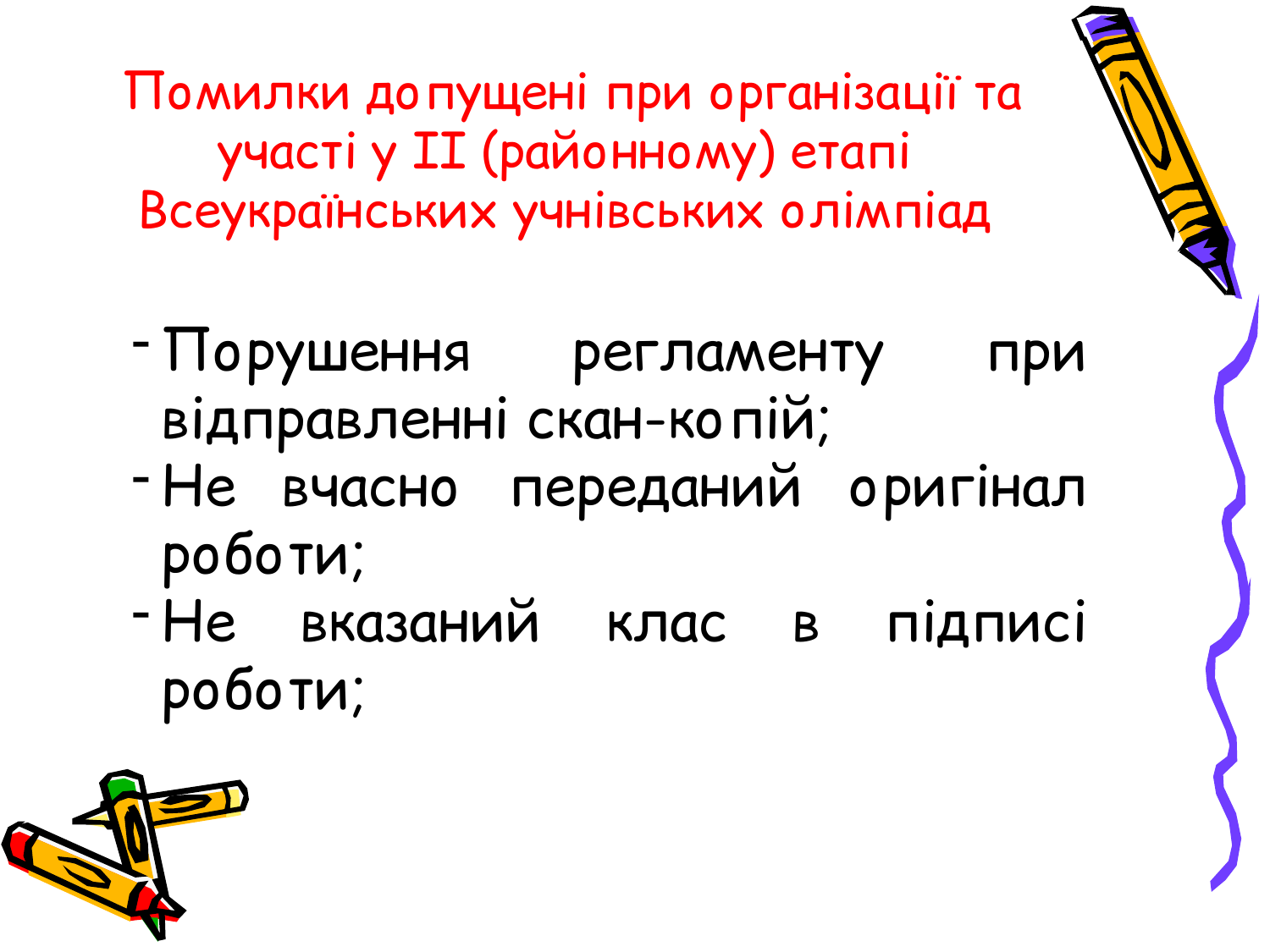

# Помилки допущені при організації та участі у ІІ (районному) етапі Всеукраїнських учнівських олімпіад

Порушення регламенту при відправленні скан-копій;
Не вчасно переданий оригінал роботи;
Не вказаний клас в підписі роботи;